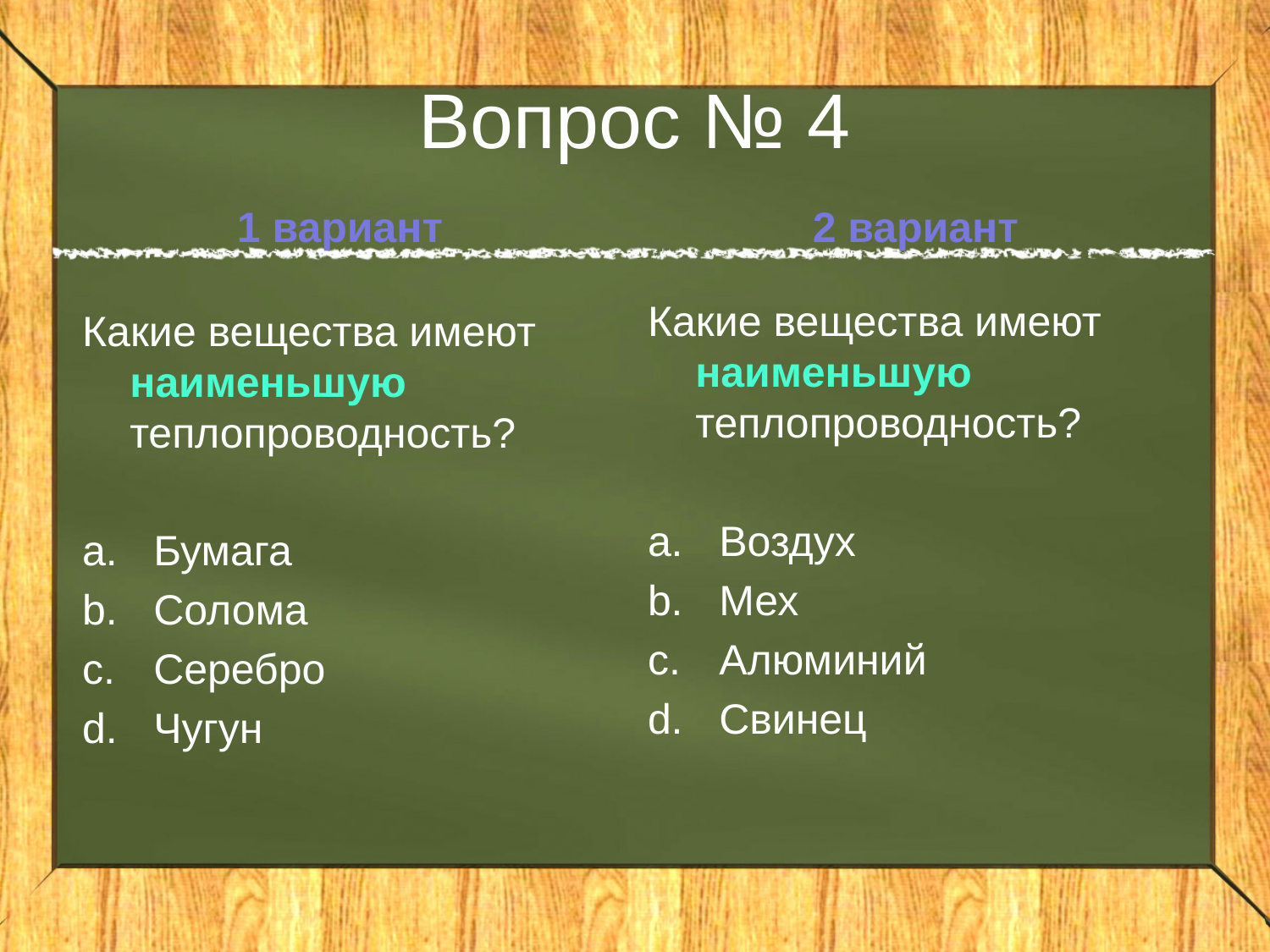

# Вопрос № 4
1 вариант
2 вариант
Какие вещества имеют наименьшую теплопроводность?

Воздух
Мех
Алюминий
Свинец

Какие вещества имеют наименьшую теплопроводность?

Бумага
Солома
Серебро
Чугун